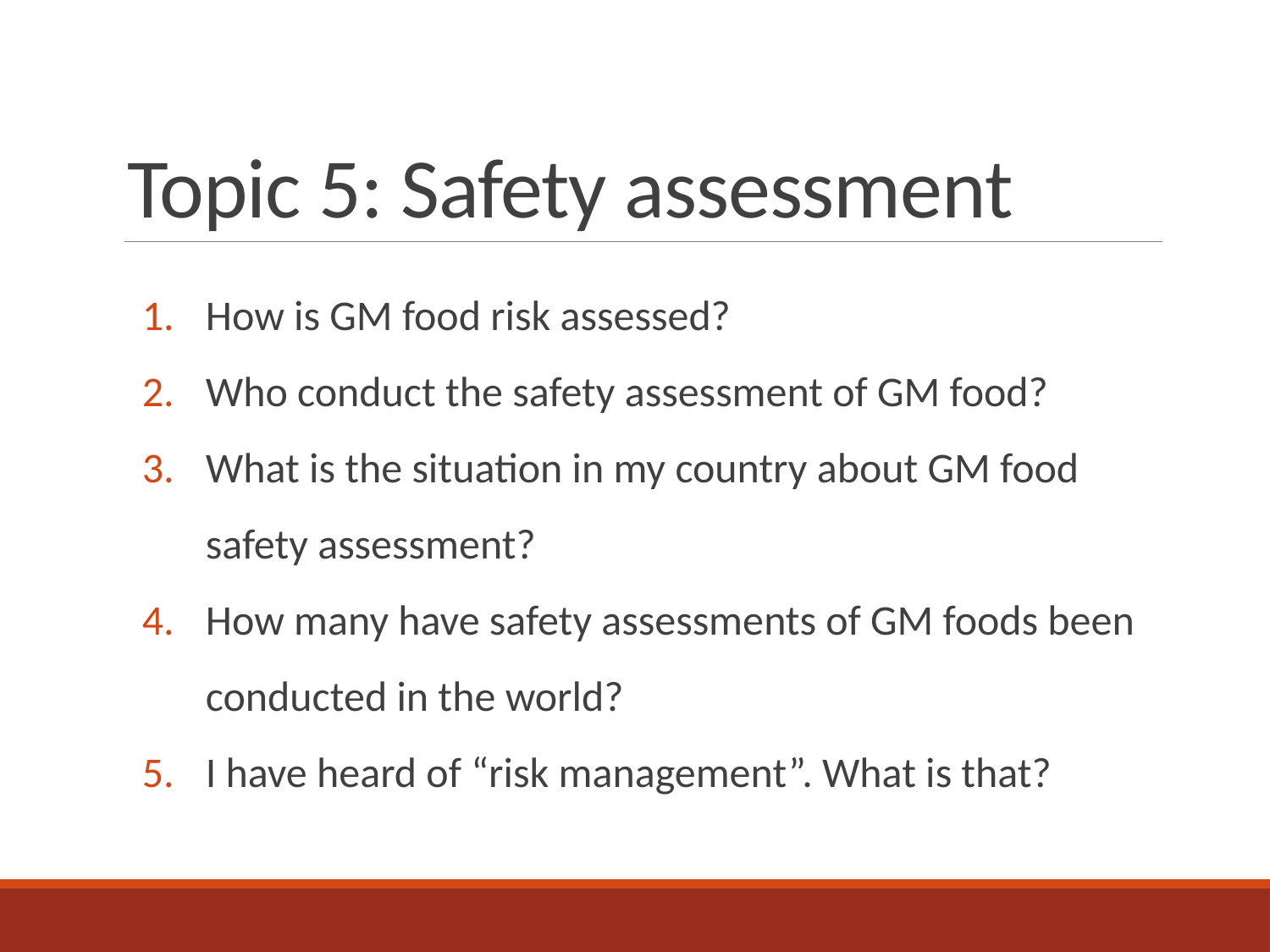

# Topic 5: Safety assessment
How is GM food risk assessed?
Who conduct the safety assessment of GM food?
What is the situation in my country about GM food safety assessment?
How many have safety assessments of GM foods been conducted in the world?
I have heard of “risk management”. What is that?